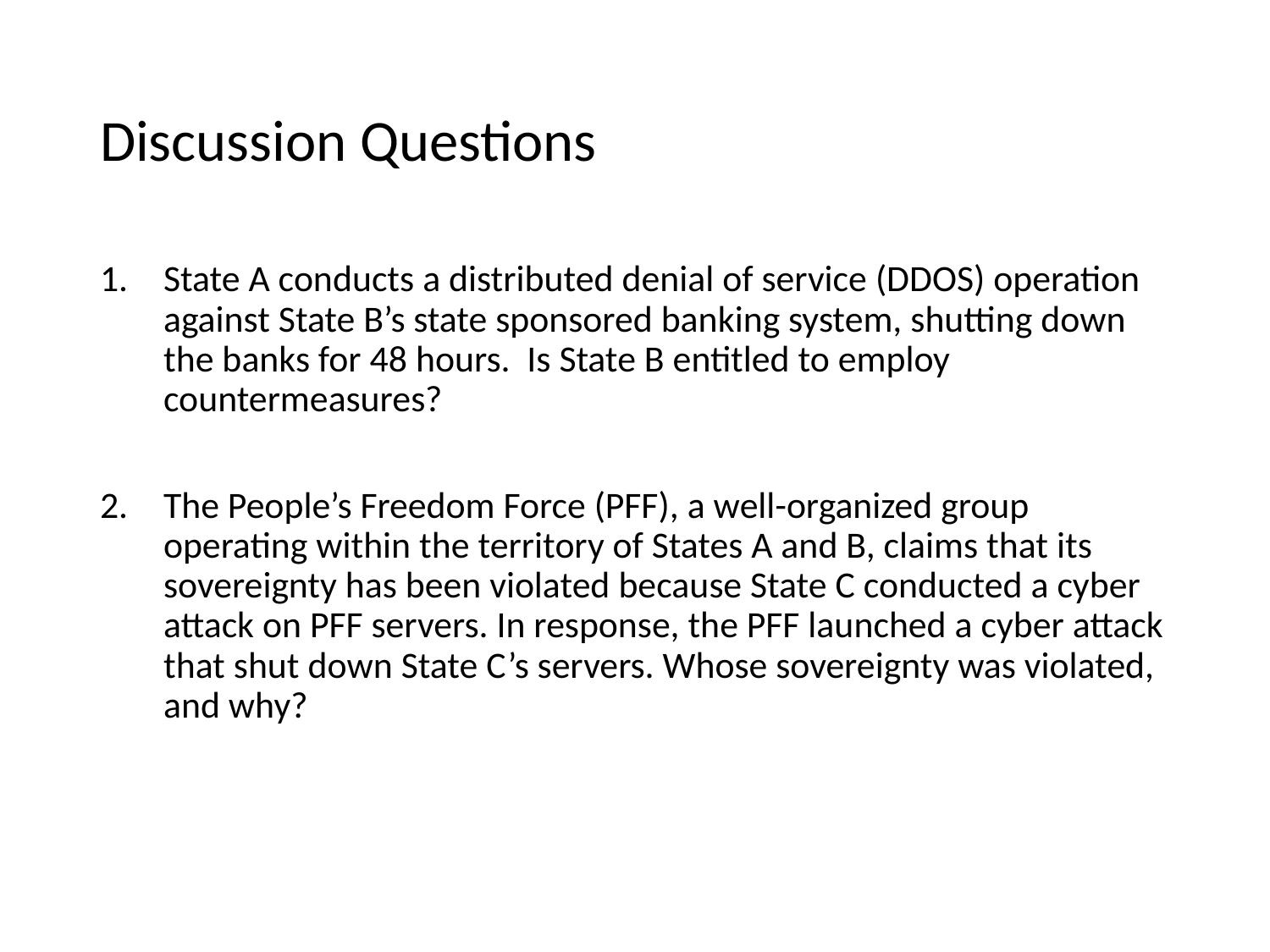

# Discussion Questions
State A conducts a distributed denial of service (DDOS) operation against State B’s state sponsored banking system, shutting down the banks for 48 hours.  Is State B entitled to employ countermeasures?

The People’s Freedom Force (PFF), a well-organized group operating within the territory of States A and B, claims that its sovereignty has been violated because State C conducted a cyber attack on PFF servers. In response, the PFF launched a cyber attack that shut down State C’s servers. Whose sovereignty was violated, and why?